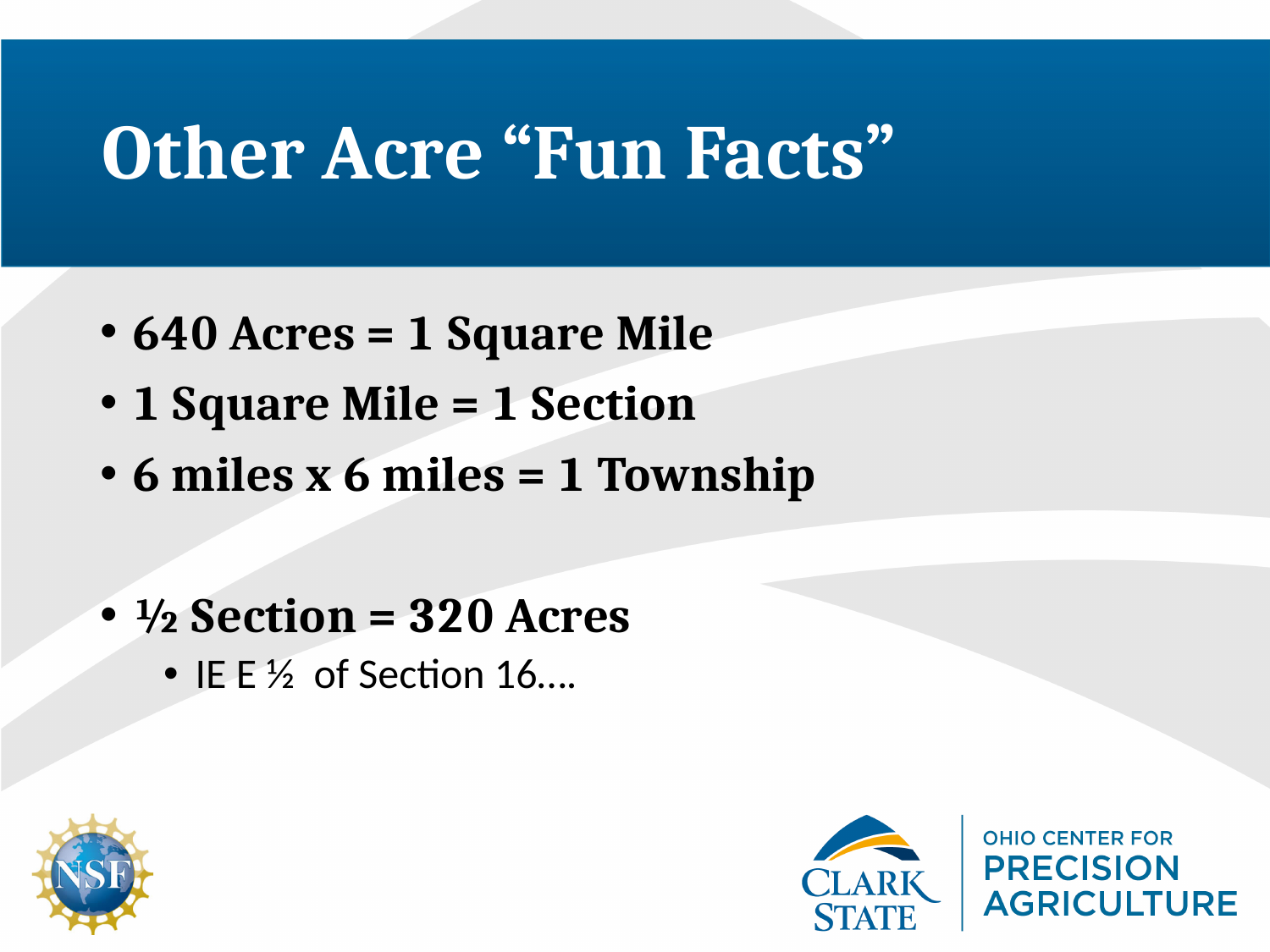

# Other Acre “Fun Facts”
640 Acres = 1 Square Mile
1 Square Mile = 1 Section
6 miles x 6 miles = 1 Township

½ Section = 320 Acres
IE E ½  of Section 16….